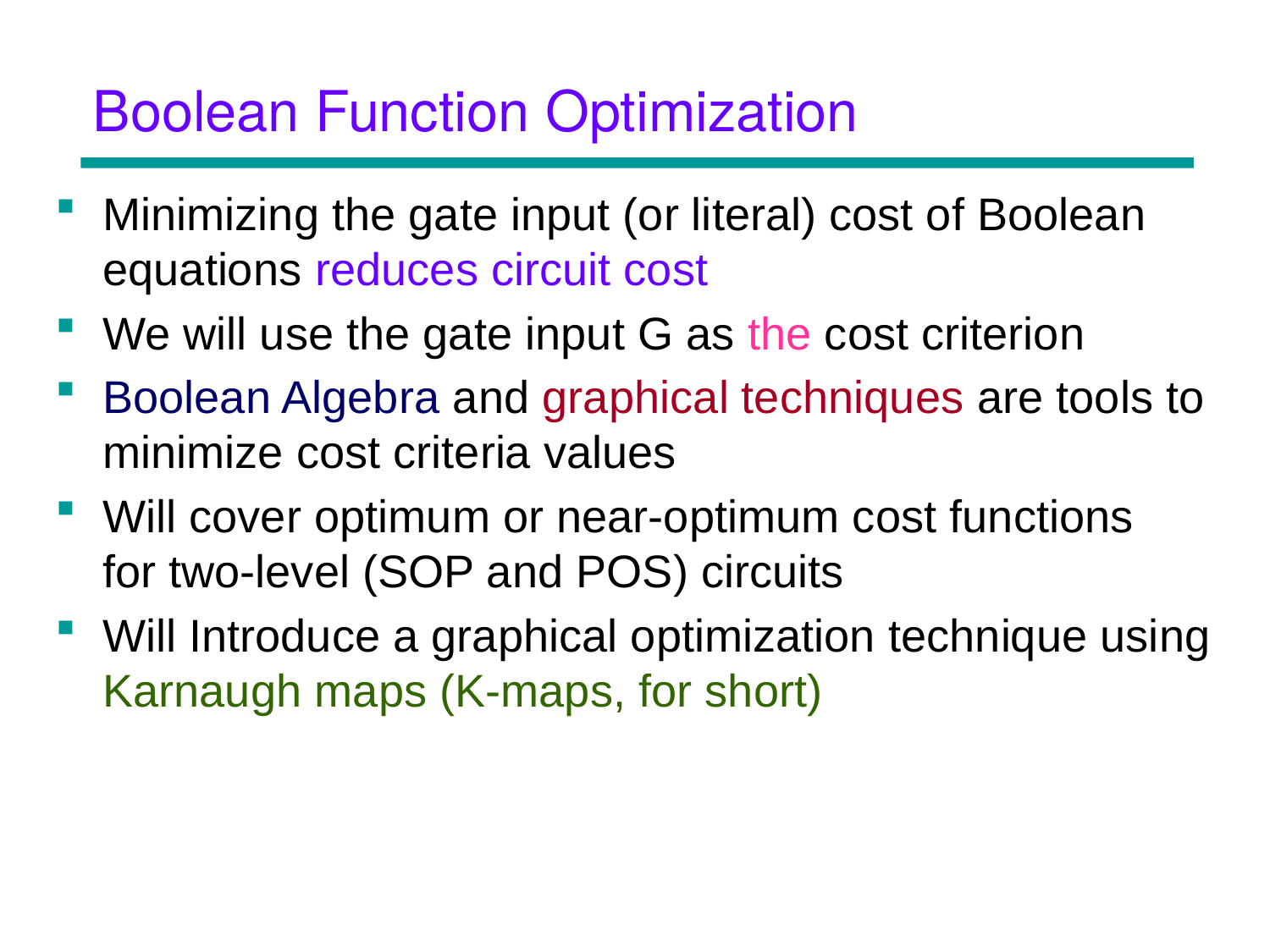

# Boolean Function Optimization
Minimizing the gate input (or literal) cost of Boolean equations reduces circuit cost
We will use the gate input G as the cost criterion
Boolean Algebra and graphical techniques are tools to minimize cost criteria values
Will cover optimum or near-optimum cost functions
for two-level (SOP and POS) circuits
Will Introduce a graphical optimization technique using Karnaugh maps (K-maps, for short)
Chapter 1            69